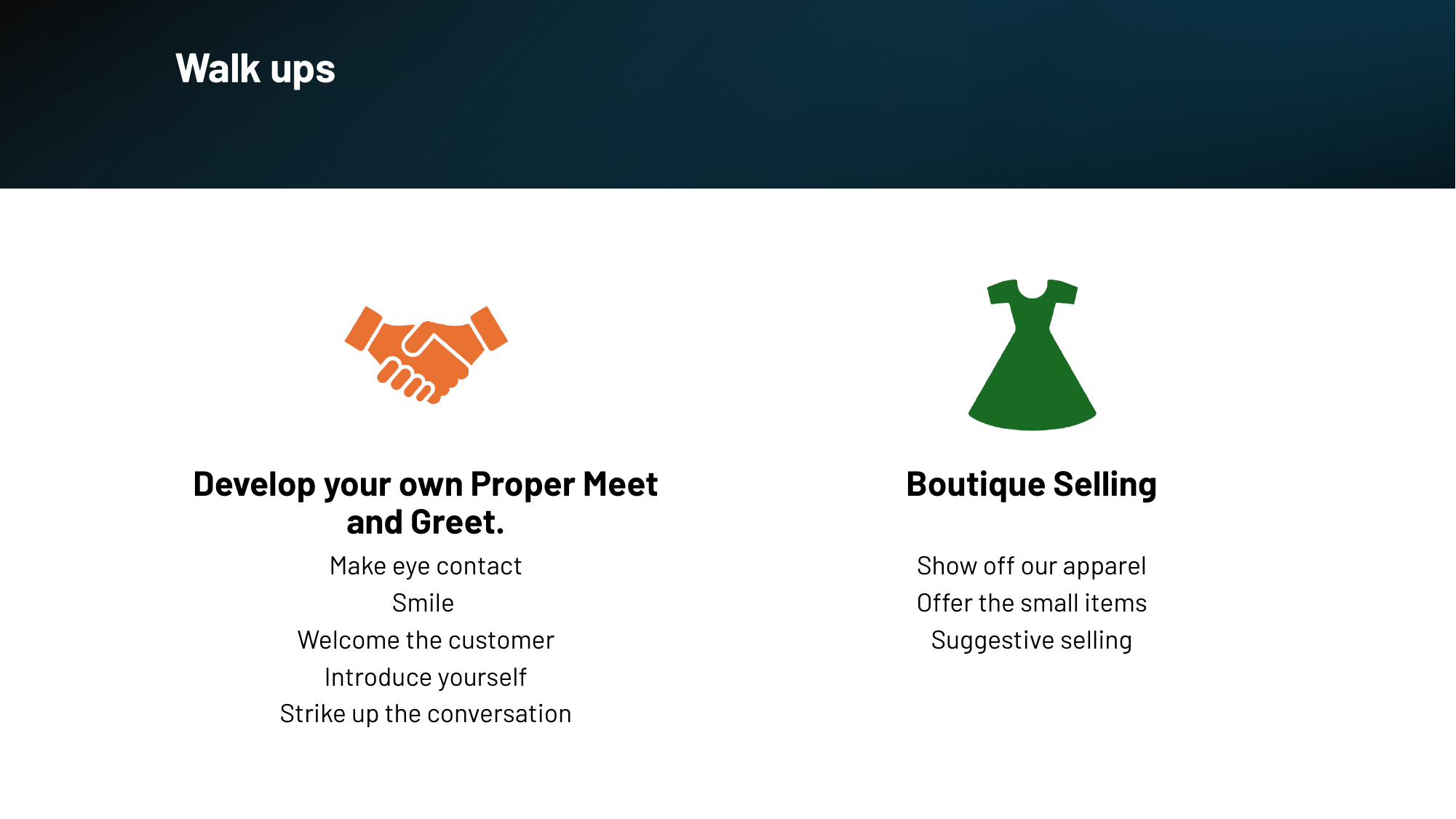

# Walk ups
Develop your own Proper Meet and Greet.
Make eye contact
Smile
Welcome the customer
Introduce yourself
Strike up the conversation
Boutique Selling
Show off our apparel
Offer the small items
Suggestive selling